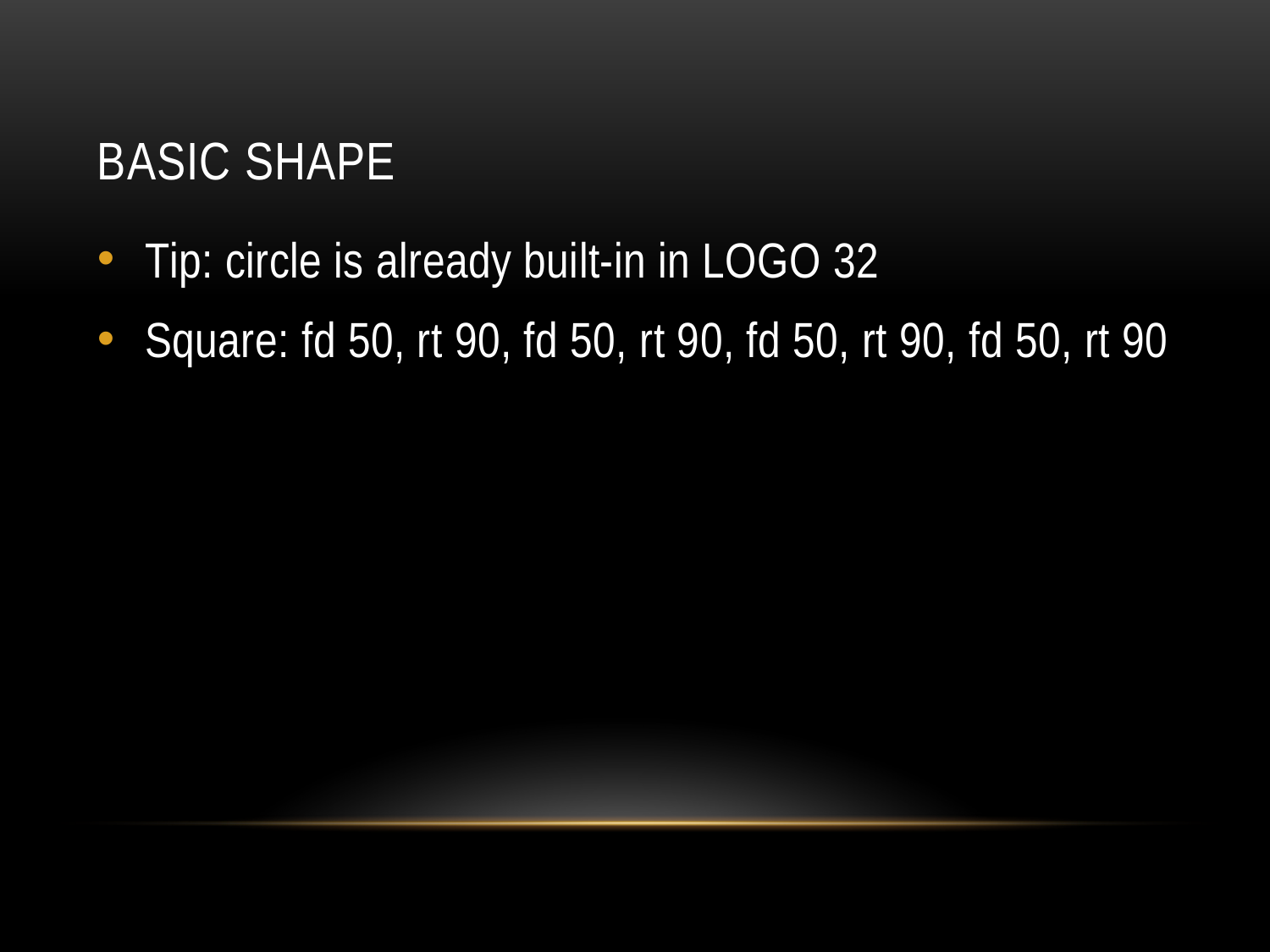

# Basic shape
Tip: circle is already built-in in LOGO 32
Square: fd 50, rt 90, fd 50, rt 90, fd 50, rt 90, fd 50, rt 90